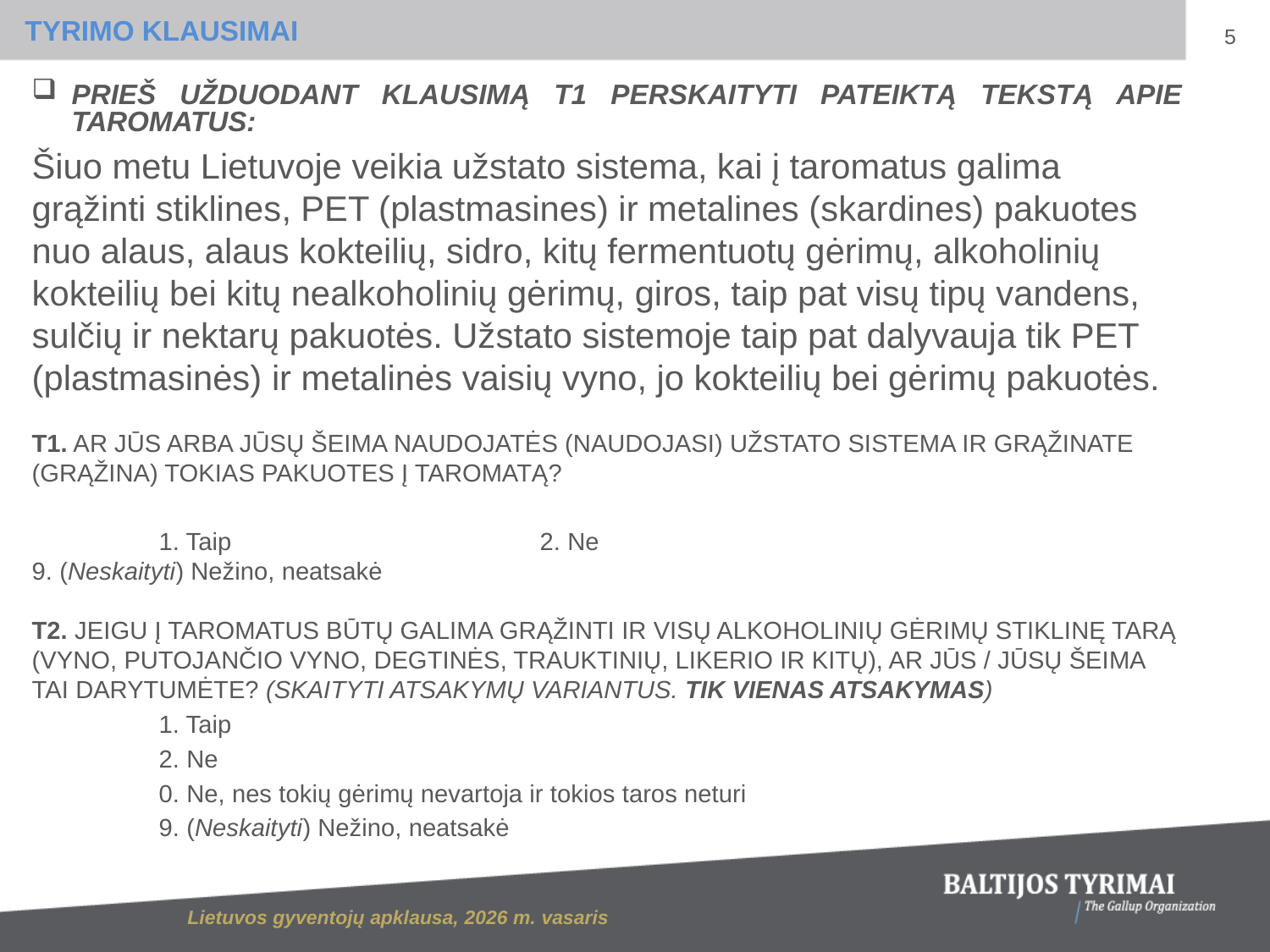

TYRIMO KLAUSIMAI
5
PRIEŠ UŽDUODANT KLAUSIMĄ T1 PERSKAITYTI PATEIKTĄ TEKSTĄ APIE TAROMATUS:
Šiuo metu Lietuvoje veikia užstato sistema, kai į taromatus galima grąžinti stiklines, PET (plastmasines) ir metalines (skardines) pakuotes nuo alaus, alaus kokteilių, sidro, kitų fermentuotų gėrimų, alkoholinių kokteilių bei kitų nealkoholinių gėrimų, giros, taip pat visų tipų vandens, sulčių ir nektarų pakuotės. Užstato sistemoje taip pat dalyvauja tik PET (plastmasinės) ir metalinės vaisių vyno, jo kokteilių bei gėrimų pakuotės.

T1. AR JŪS ARBA JŪSŲ ŠEIMA NAUDOJATĖS (NAUDOJASI) UŽSTATO SISTEMA IR GRĄŽINATE (GRĄŽINA) TOKIAS PAKUOTES Į TAROMATĄ?

	1. Taip			2. Ne					9. (Neskaityti) Nežino, neatsakė

T2. JEIGU Į TAROMATUS BŪTŲ GALIMA GRĄŽINTI IR VISŲ ALKOHOLINIŲ GĖRIMŲ STIKLINĘ TARĄ (VYNO, PUTOJANČIO VYNO, DEGTINĖS, TRAUKTINIŲ, LIKERIO IR KITŲ), AR JŪS / JŪSŲ ŠEIMA TAI DARYTUMĖTE? (SKAITYTI ATSAKYMŲ VARIANTUS. TIK VIENAS ATSAKYMAS)
	1. Taip
	2. Ne
	0. Ne, nes tokių gėrimų nevartoja ir tokios taros neturi
	9. (Neskaityti) Nežino, neatsakė

Lietuvos gyventojų apklausa, 2026 m. vasaris